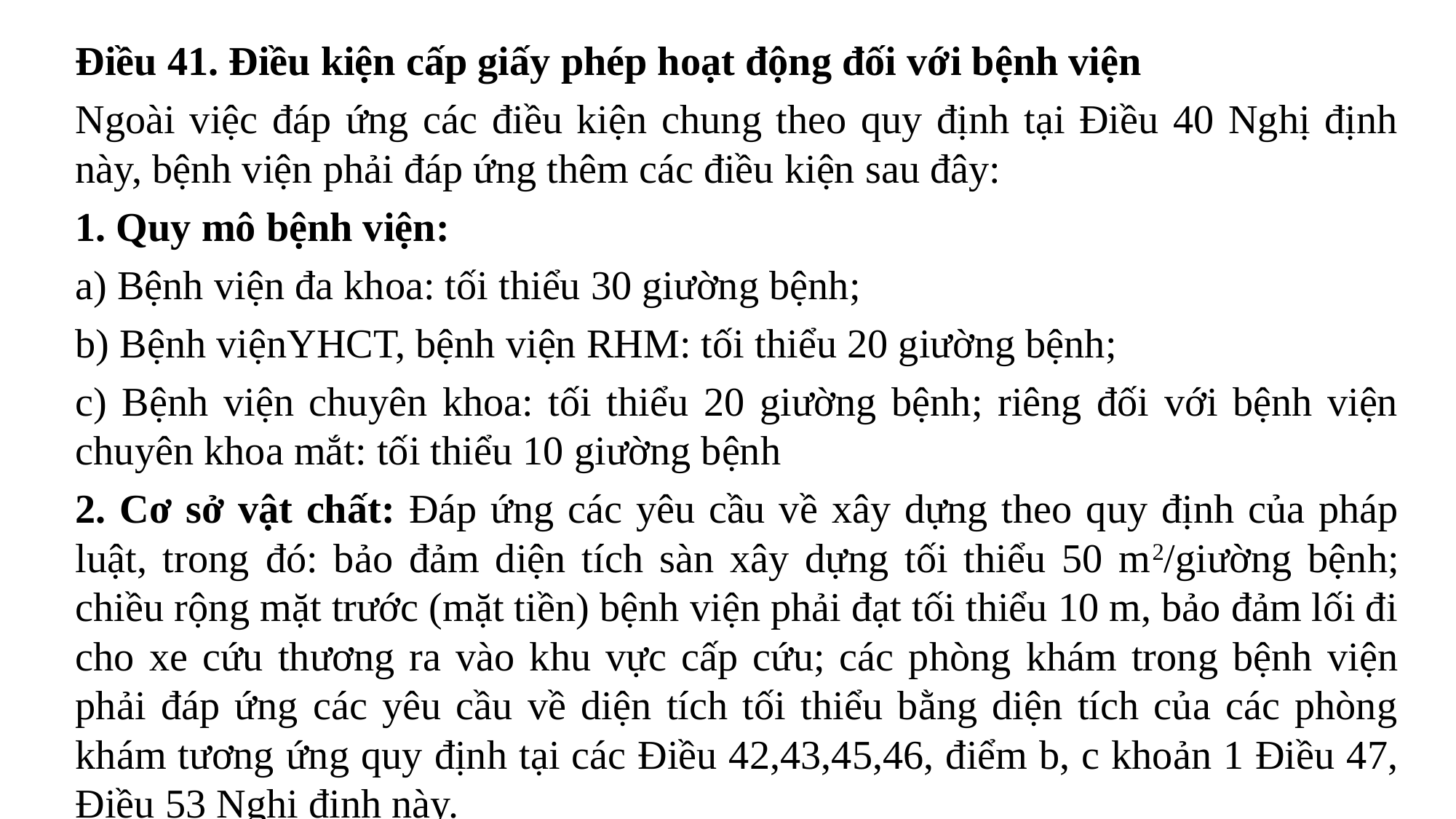

Điều 41. Điều kiện cấp giấy phép hoạt động đối với bệnh viện
Ngoài việc đáp ứng các điều kiện chung theo quy định tại Điều 40 Nghị định này, bệnh viện phải đáp ứng thêm các điều kiện sau đây:
1. Quy mô bệnh viện:
a) Bệnh viện đa khoa: tối thiểu 30 giường bệnh;
b) Bệnh việnYHCT, bệnh viện RHM: tối thiểu 20 giường bệnh;
c) Bệnh viện chuyên khoa: tối thiểu 20 giường bệnh; riêng đối với bệnh viện chuyên khoa mắt: tối thiểu 10 giường bệnh
2. Cơ sở vật chất: Đáp ứng các yêu cầu về xây dựng theo quy định của pháp luật, trong đó: bảo đảm diện tích sàn xây dựng tối thiểu 50 m2/giường bệnh; chiều rộng mặt trước (mặt tiền) bệnh viện phải đạt tối thiểu 10 m, bảo đảm lối đi cho xe cứu thương ra vào khu vực cấp cứu; các phòng khám trong bệnh viện phải đáp ứng các yêu cầu về diện tích tối thiểu bằng diện tích của các phòng khám tương ứng quy định tại các Điều 42,43,45,46, điểm b, c khoản 1 Điều 47, Điều 53 Nghị định này.